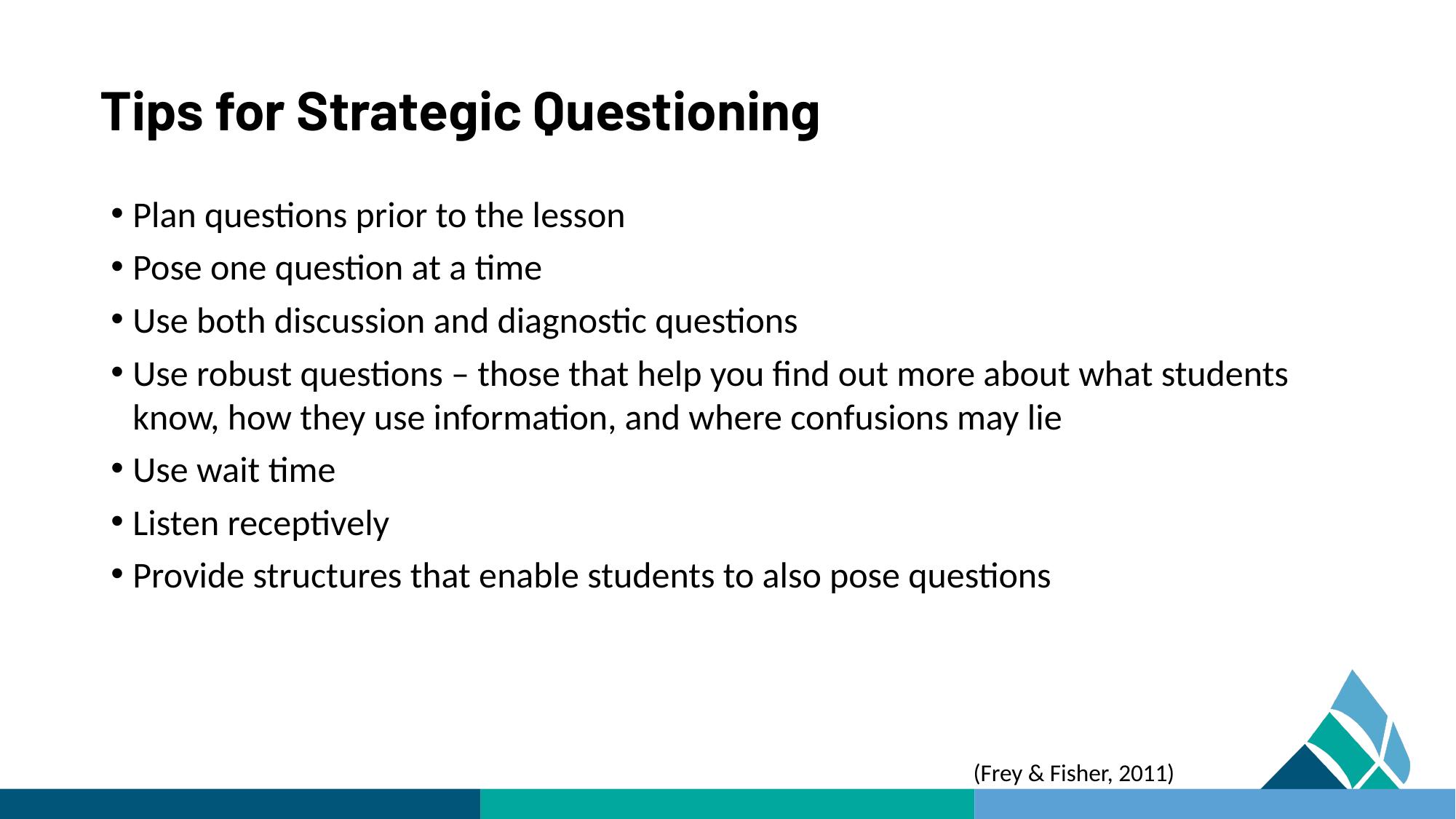

# Tips for Strategic Questioning
Plan questions prior to the lesson
Pose one question at a time
Use both discussion and diagnostic questions
Use robust questions – those that help you find out more about what students know, how they use information, and where confusions may lie
Use wait time
Listen receptively
Provide structures that enable students to also pose questions

(Frey & Fisher, 2011)